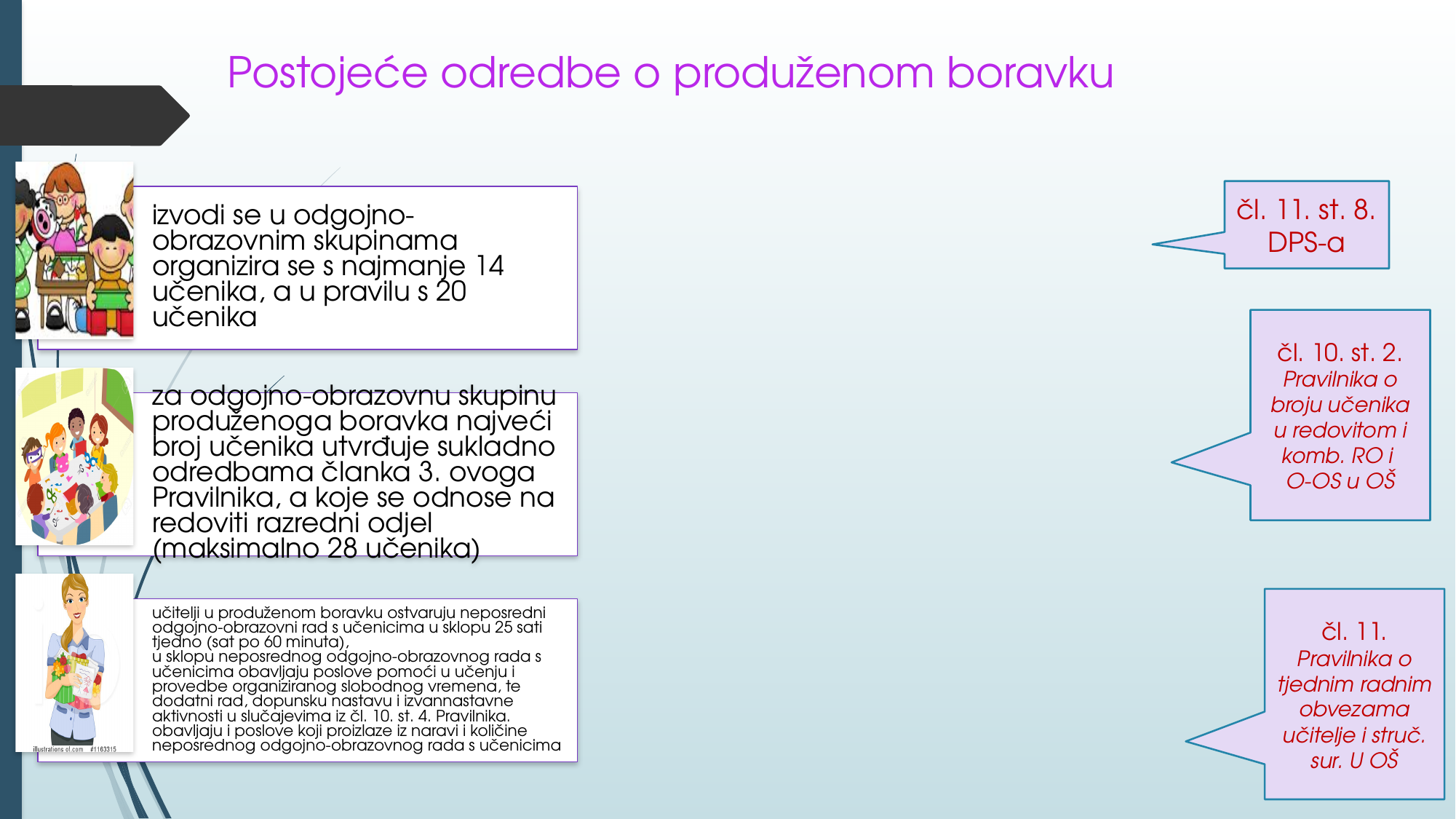

# Postojeće odredbe o produženom boravku
izvodi se u odgojno-obrazovnim skupinama
organizira se s najmanje 14 učenika, a u pravilu s 20 učenika
za odgojno-obrazovnu skupinu produženoga boravka najveći broj učenika utvrđuje sukladno odredbama članka 3. ovoga Pravilnika, a koje se odnose na redoviti razredni odjel (maksimalno 28 učenika)
učitelji u produženom boravku ostvaruju neposredni odgojno-obrazovni rad s učenicima u sklopu 25 sati tjedno (sat po 60 minuta),
u sklopu neposrednog odgojno-obrazovnog rada s učenicima obavljaju poslove pomoći u učenju i provedbe organiziranog slobodnog vremena, te dodatni rad, dopunsku nastavu i izvannastavne aktivnosti u slučajevima iz čl. 10. st. 4. Pravilnika.
obavljaju i poslove koji proizlaze iz naravi i količine neposrednog odgojno-obrazovnog rada s učenicima
čl. 11. st. 8. DPS-a
čl. 10. st. 2. Pravilnika o broju učenika u redovitom i komb. RO i
O-OS u OŠ
čl. 11. Pravilnika o tjednim radnim obvezama učitelje i struč. sur. U OŠ